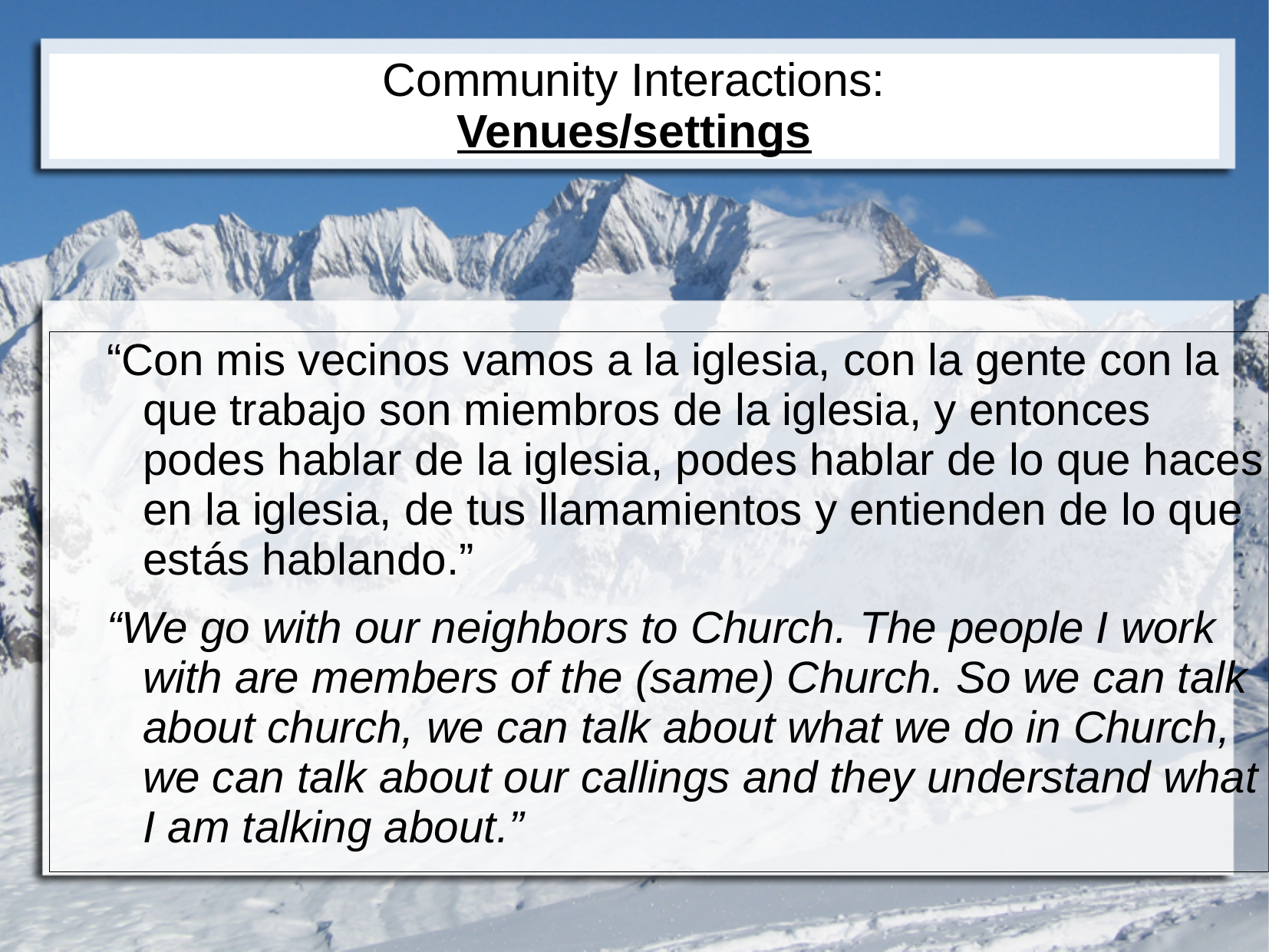

# Community Interactions: Venues/settings
“Con mis vecinos vamos a la iglesia, con la gente con la que trabajo son miembros de la iglesia, y entonces podes hablar de la iglesia, podes hablar de lo que haces en la iglesia, de tus llamamientos y entienden de lo que estás hablando.”
“We go with our neighbors to Church. The people I work with are members of the (same) Church. So we can talk about church, we can talk about what we do in Church, we can talk about our callings and they understand what I am talking about.”